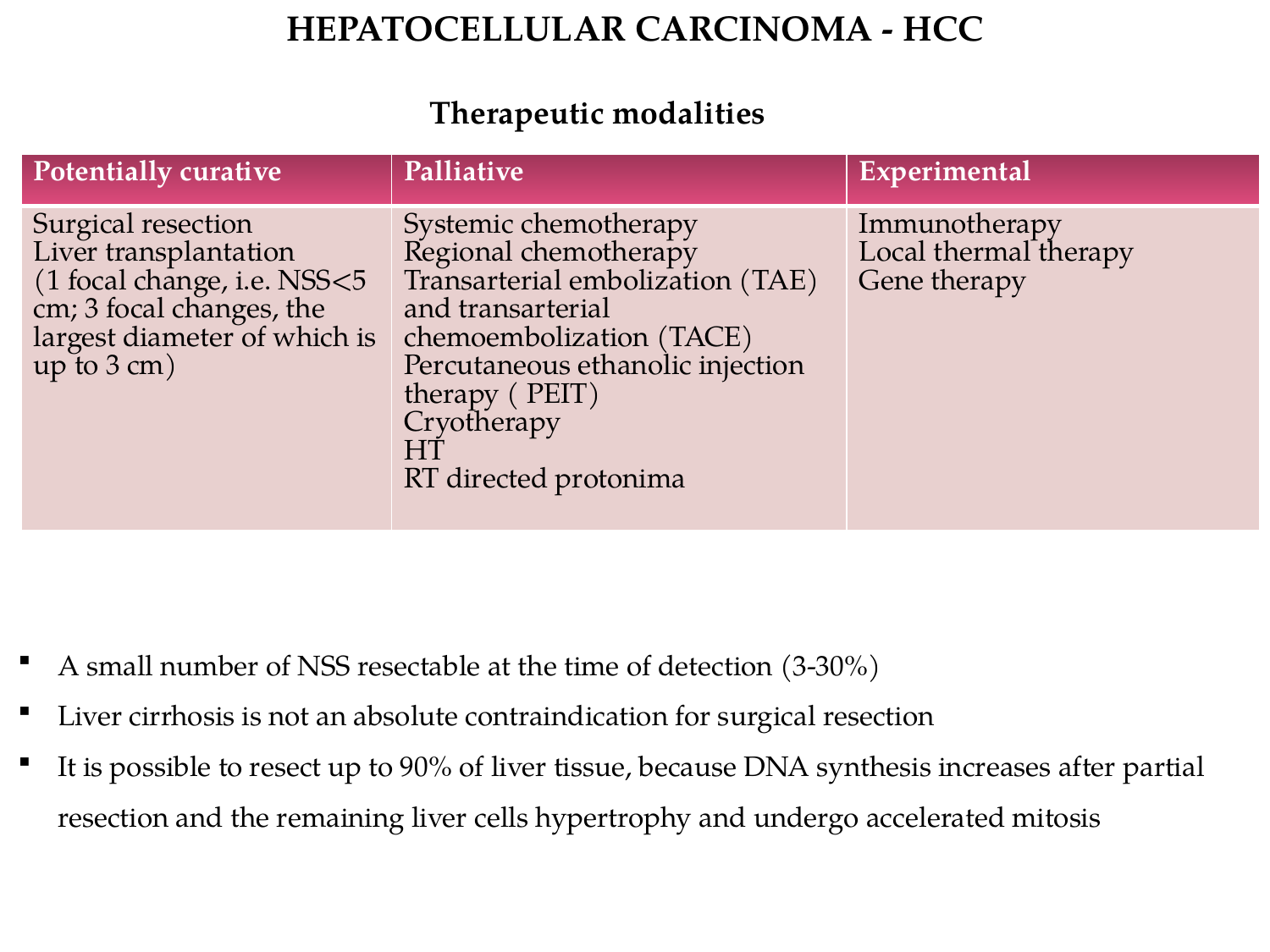

HEPATOCELLULAR CARCINOMA - HCC
Therapeutic modalities
| Potentially curative | Palliative | Experimental |
| --- | --- | --- |
| Surgical resection Liver transplantation (1 focal change, i.e. NSS<5 cm; 3 focal changes, the largest diameter of which is up to 3 cm) | Systemic chemotherapy Regional chemotherapy Transarterial embolization (TAE) and transarterial chemoembolization (TACE) Percutaneous ethanolic injection therapy ( PEIT) Cryotherapy HT RT directed protonima | Immunotherapy Local thermal therapy Gene therapy |
A small number of NSS resectable at the time of detection (3-30%)
Liver cirrhosis is not an absolute contraindication for surgical resection
It is possible to resect up to 90% of liver tissue, because DNA synthesis increases after partial resection and the remaining liver cells hypertrophy and undergo accelerated mitosis